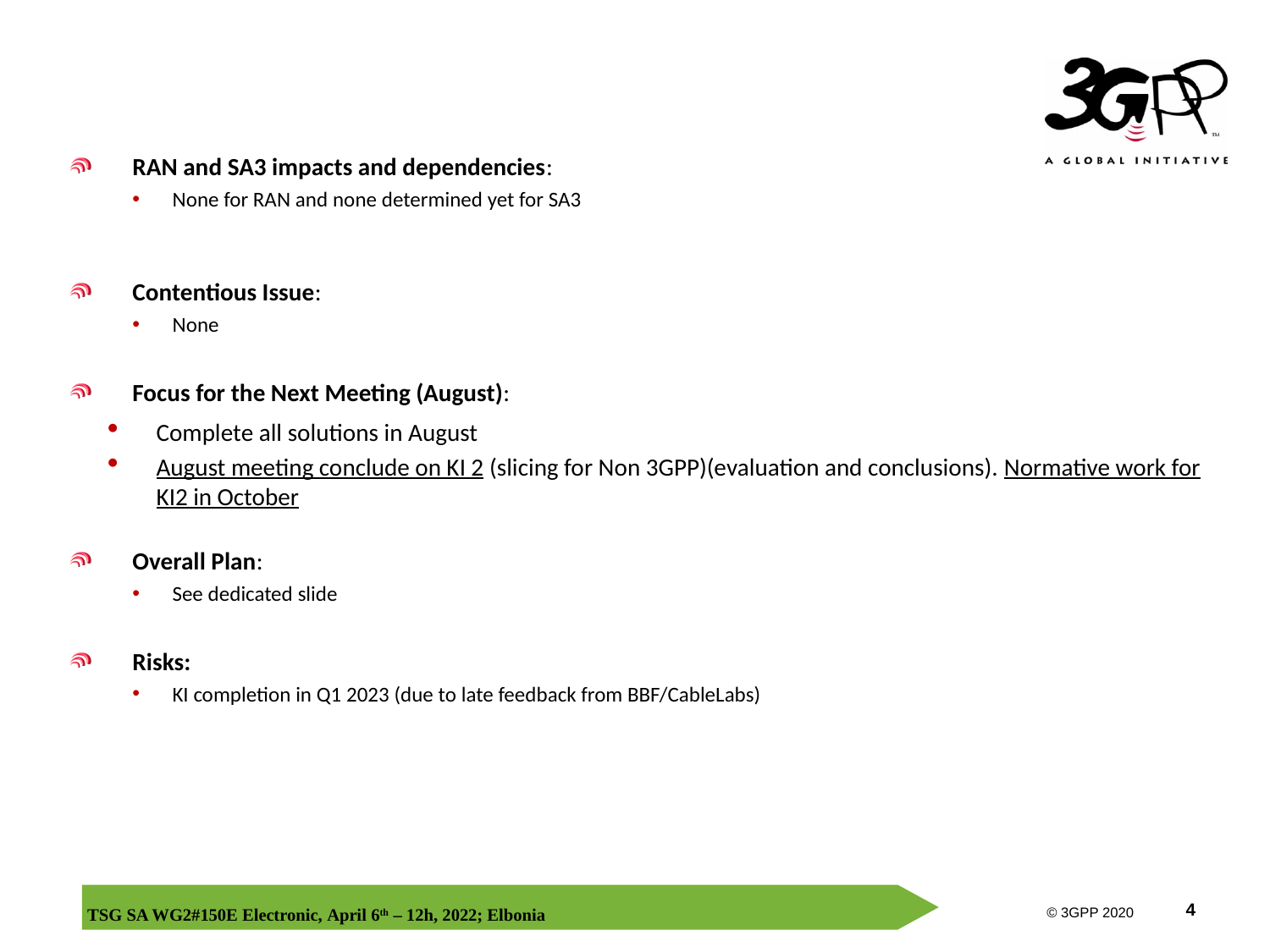

#
RAN and SA3 impacts and dependencies:
None for RAN and none determined yet for SA3

Contentious Issue:
None

Focus for the Next Meeting (August):
Complete all solutions in August
August meeting conclude on KI 2 (slicing for Non 3GPP)(evaluation and conclusions). Normative work for KI2 in October

Overall Plan:
See dedicated slide

Risks:
KI completion in Q1 2023 (due to late feedback from BBF/CableLabs)